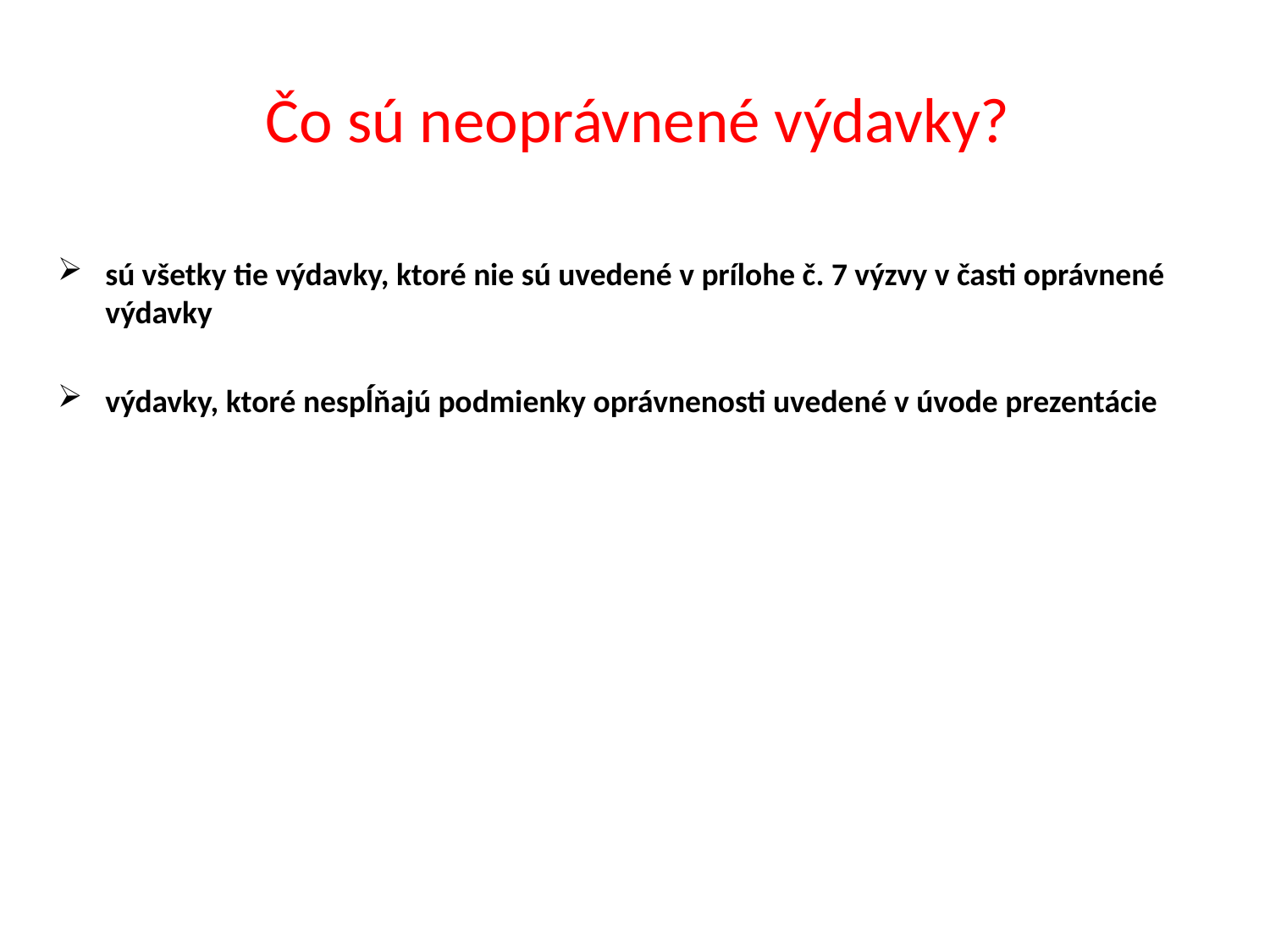

# Čo sú neoprávnené výdavky?

sú všetky tie výdavky, ktoré nie sú uvedené v prílohe č. 7 výzvy v časti oprávnené výdavky

výdavky, ktoré nespĺňajú podmienky oprávnenosti uvedené v úvode prezentácie